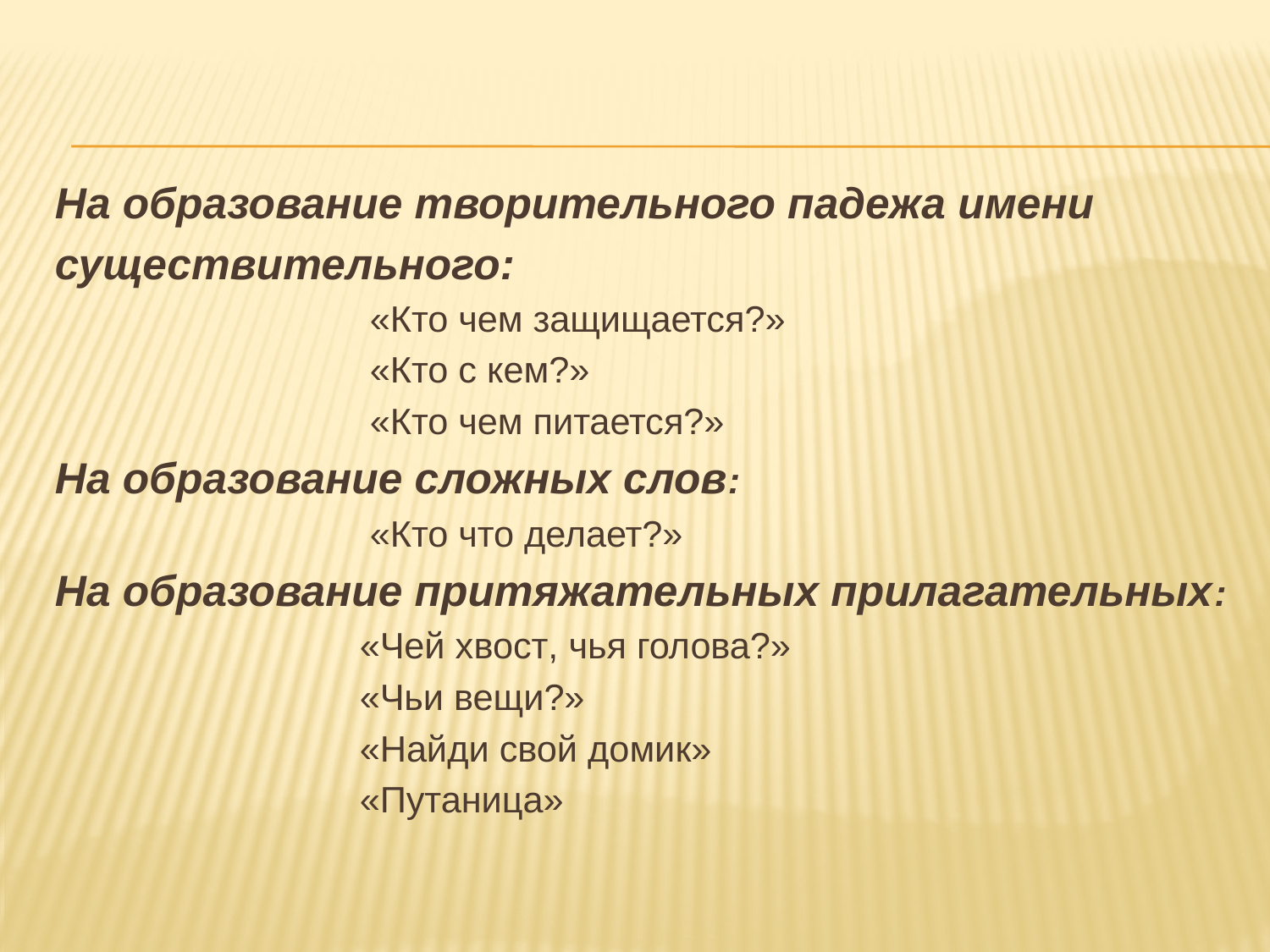

На образование творительного падежа имени
существительного:
                               «Кто чем защищается?»
                               «Кто с кем?»
                               «Кто чем питается?»
На образование сложных слов:
                               «Кто что делает?»
На образование притяжательных прилагательных:
                              «Чей хвост, чья голова?»
                              «Чьи вещи?»
                              «Найди свой домик»
                              «Путаница»